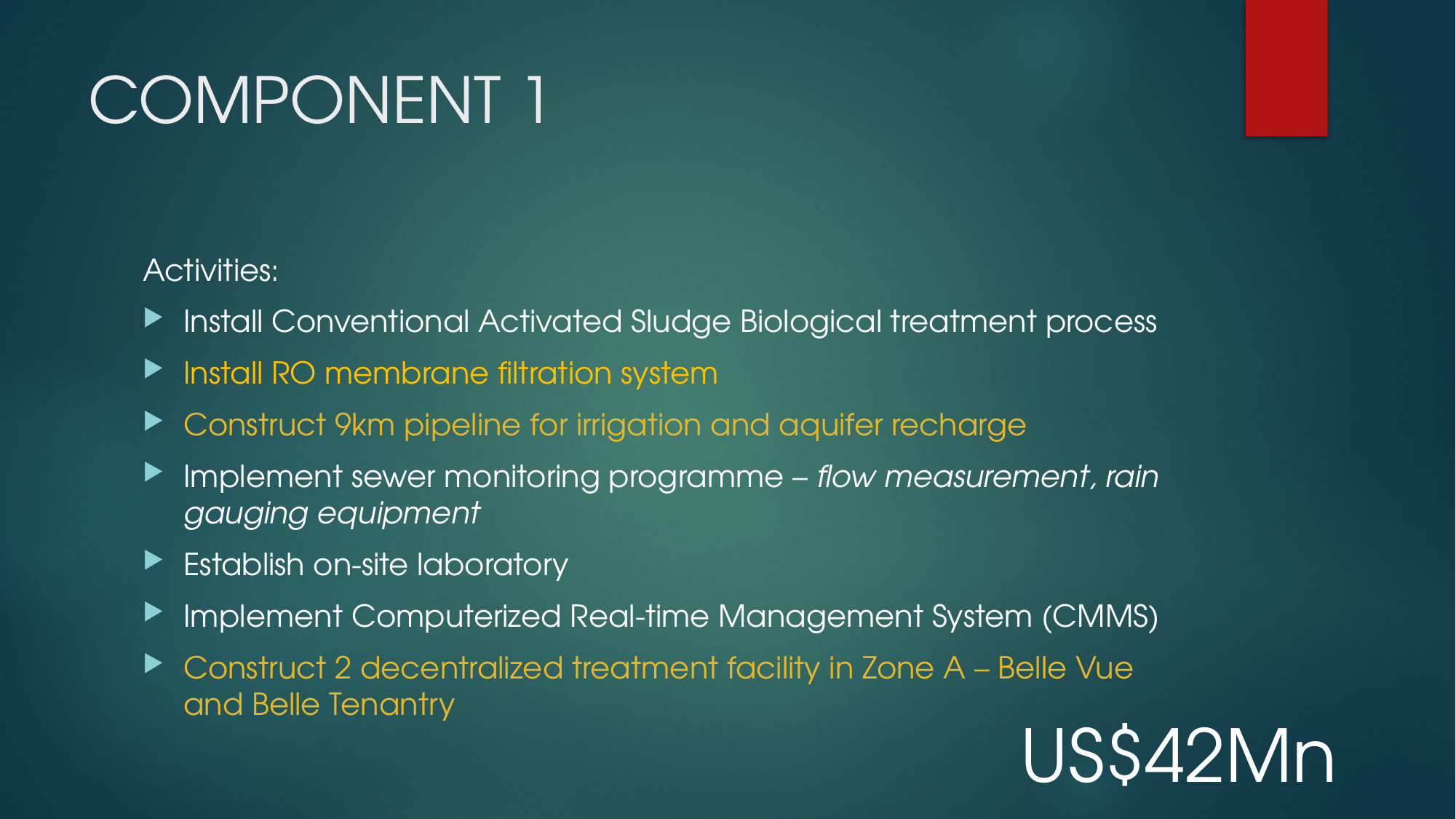

# COMPONENT 1
Activities:
Install Conventional Activated Sludge Biological treatment process
Install RO membrane filtration system
Construct 9km pipeline for irrigation and aquifer recharge
Implement sewer monitoring programme – flow measurement, rain gauging equipment
Establish on-site laboratory
Implement Computerized Real-time Management System (CMMS)
Construct 2 decentralized treatment facility in Zone A – Belle Vue and Belle Tenantry
US$42Mn